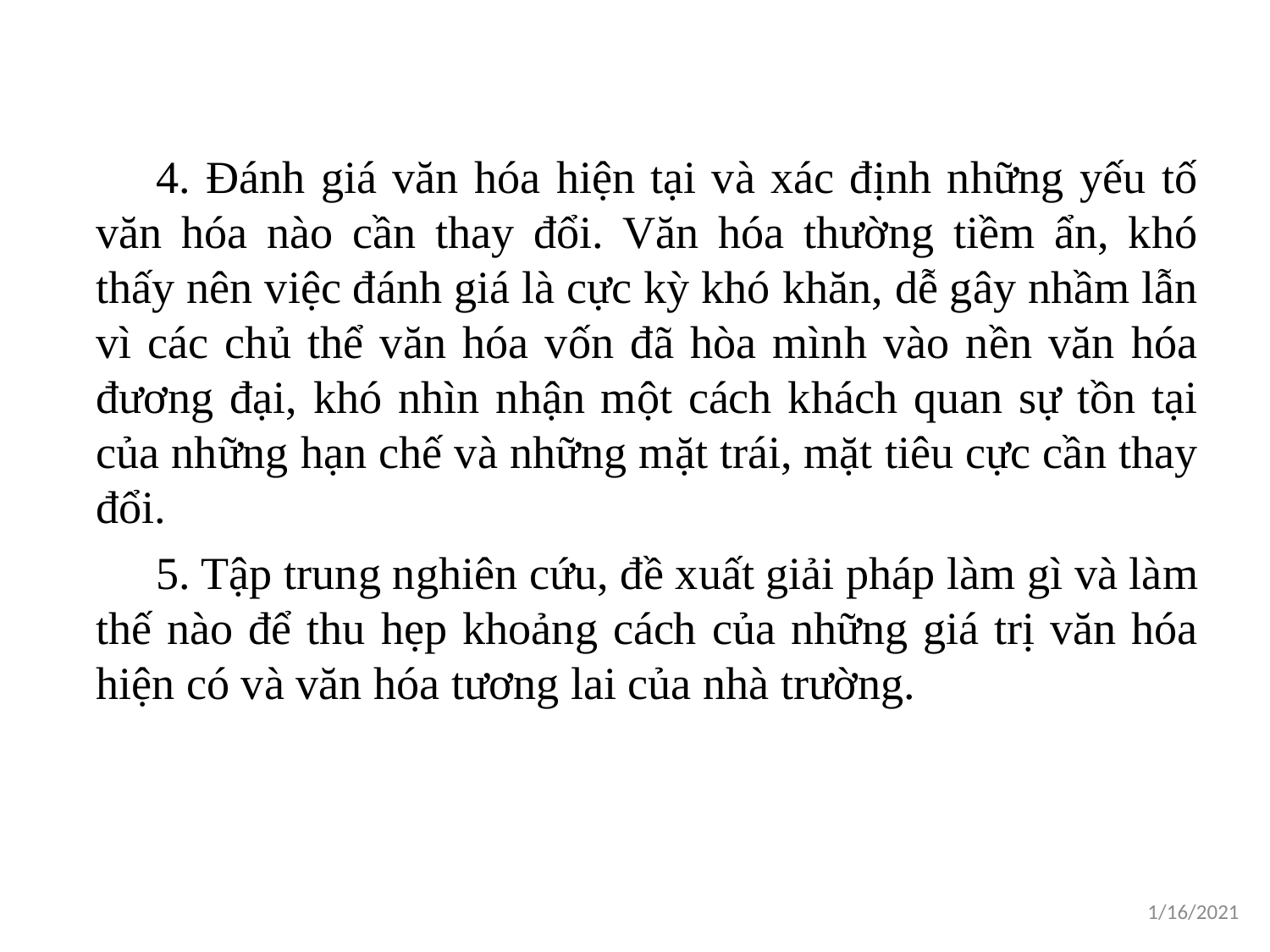

4. Đánh giá văn hóa hiện tại và xác định những yếu tố văn hóa nào cần thay đổi. Văn hóa thường tiềm ẩn, khó thấy nên việc đánh giá là cực kỳ khó khăn, dễ gây nhầm lẫn vì các chủ thể văn hóa vốn đã hòa mình vào nền văn hóa đương đại, khó nhìn nhận một cách khách quan sự tồn tại của những hạn chế và những mặt trái, mặt tiêu cực cần thay đổi.
5. Tập trung nghiên cứu, đề xuất giải pháp làm gì và làm thế nào để thu hẹp khoảng cách của những giá trị văn hóa hiện có và văn hóa tương lai của nhà trường.
1/16/2021